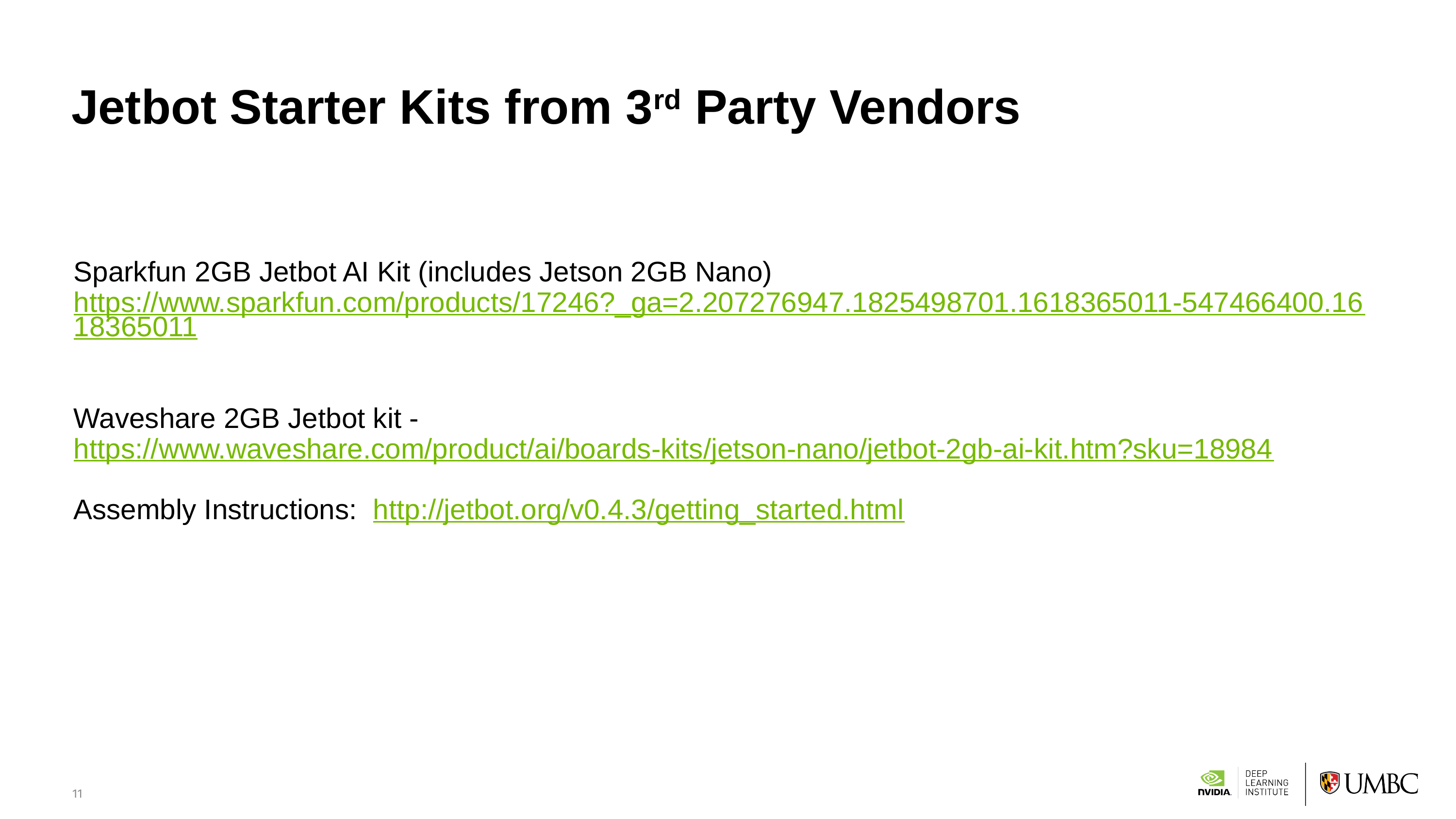

11
# Jetbot Starter Kits from 3rd Party Vendors
Sparkfun 2GB Jetbot AI Kit (includes Jetson 2GB Nano) https://www.sparkfun.com/products/17246?_ga=2.207276947.1825498701.1618365011-547466400.1618365011
Waveshare 2GB Jetbot kit - https://www.waveshare.com/product/ai/boards-kits/jetson-nano/jetbot-2gb-ai-kit.htm?sku=18984
Assembly Instructions:  http://jetbot.org/v0.4.3/getting_started.html